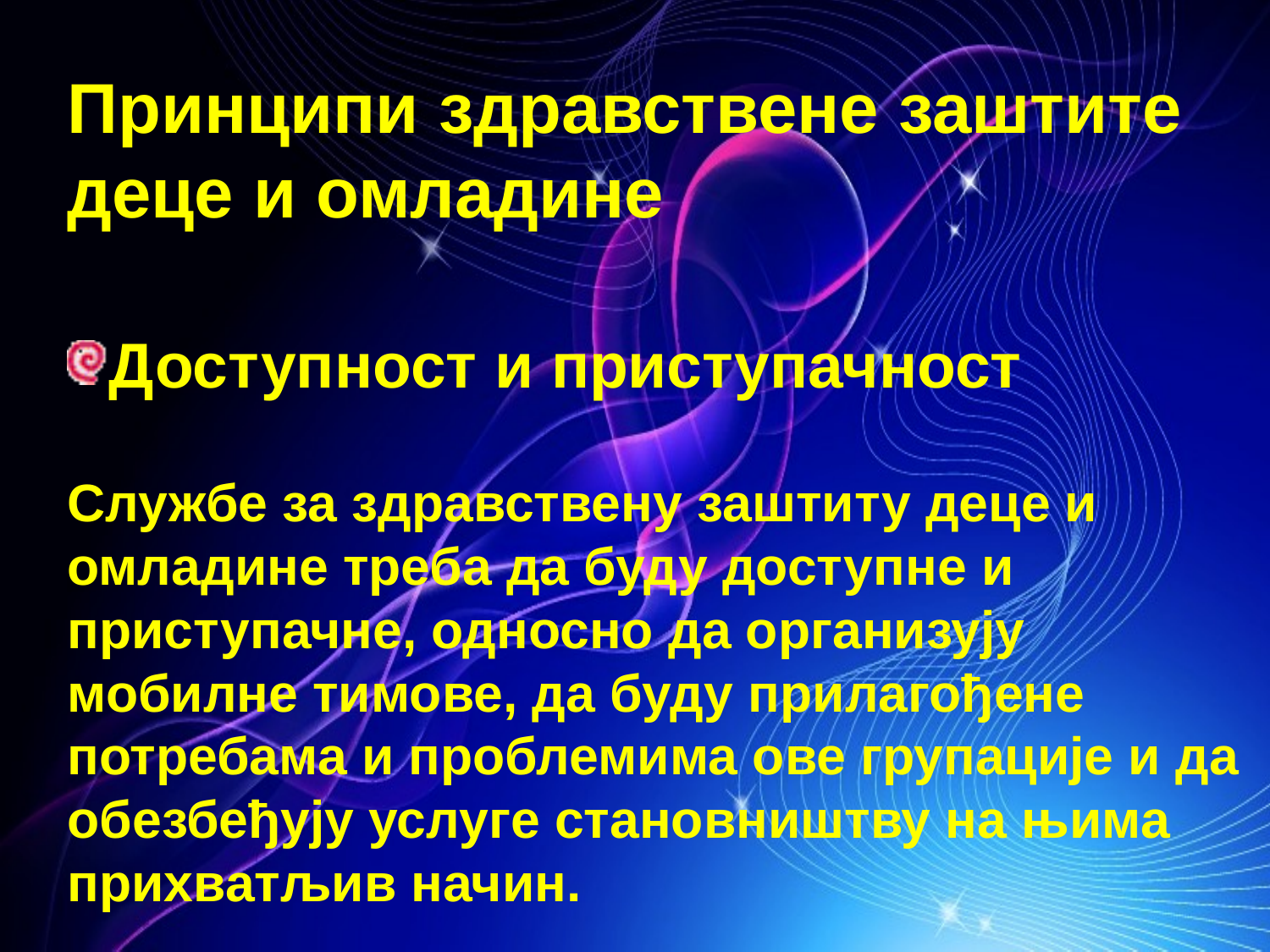

Принципи здравствене заштите деце и омладине

Доступност и приступачност

Службе за здравствену заштиту деце и омладине треба да буду доступне и приступачне, односно да организују мобилне тимове, да буду прилагођене потребама и проблемима ове групације и да обезбеђују услуге становништву на њима прихватљив начин.